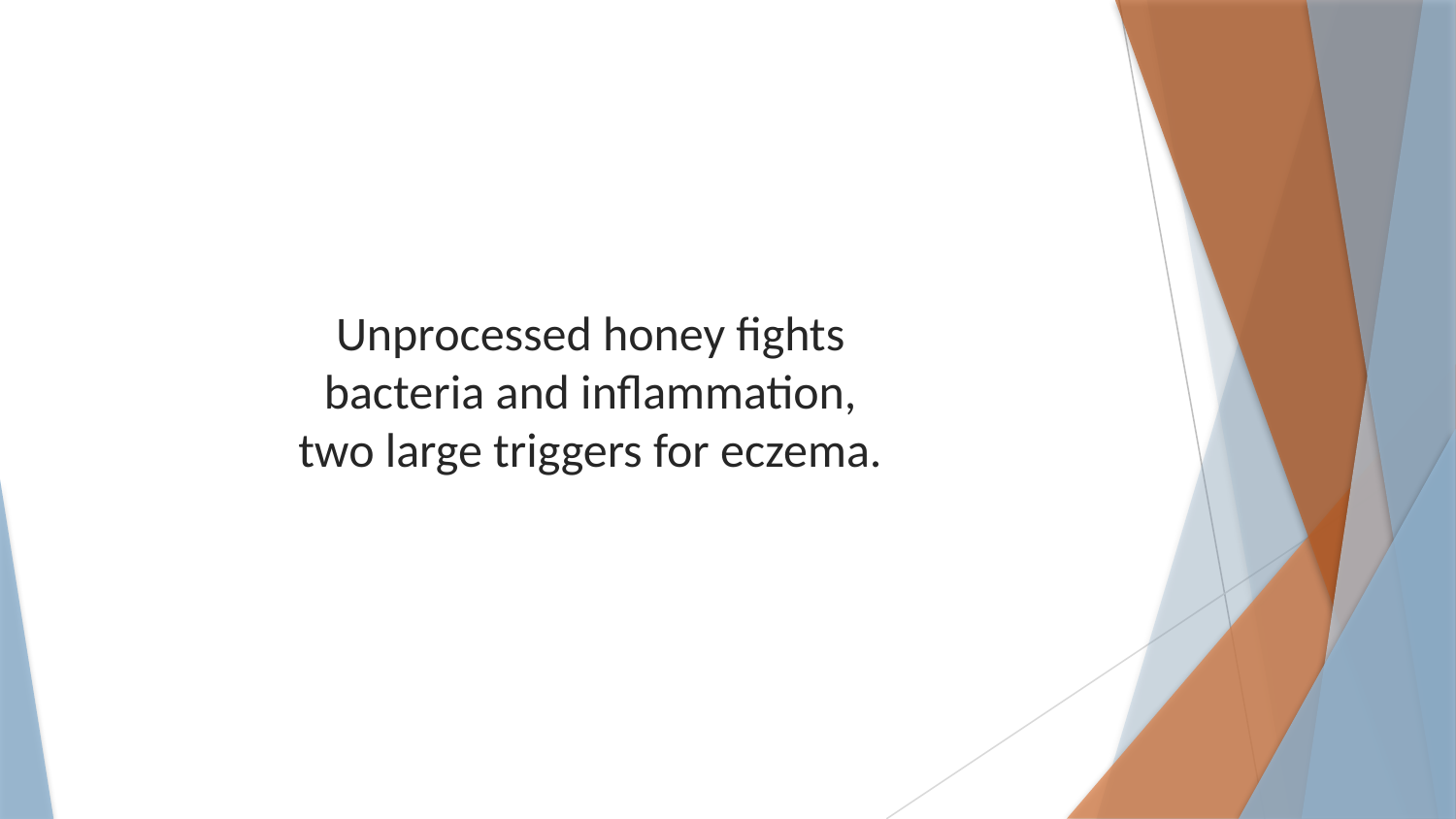

Unprocessed honey fights bacteria and inflammation, two large triggers for eczema.